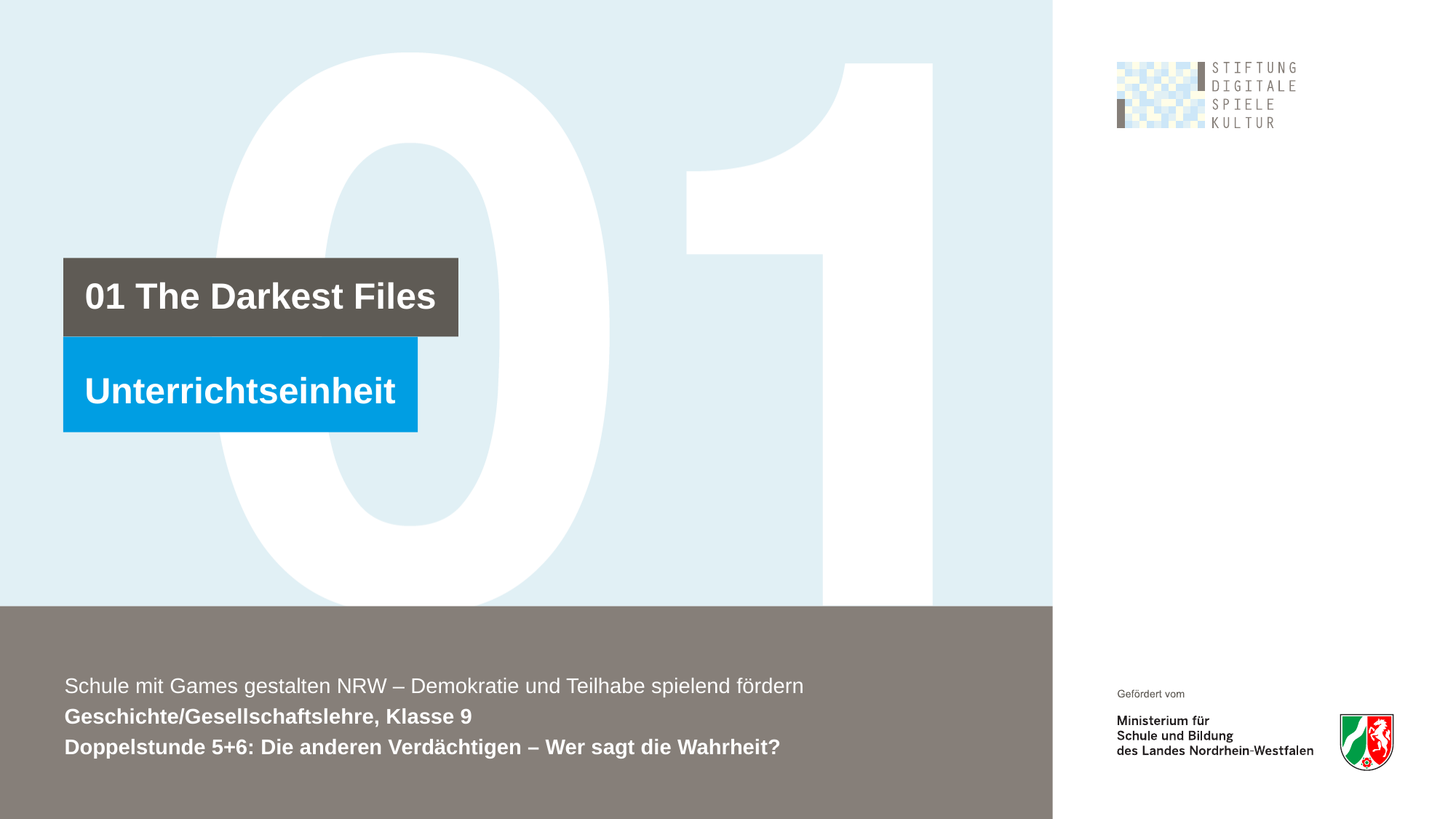

Schule mit Games gestalten NRW – Demokratie und Teilhabe spielend fördern
Geschichte/Gesellschaftslehre, Klasse 9
Doppelstunde 5+6: Die anderen Verdächtigen – Wer sagt die Wahrheit?